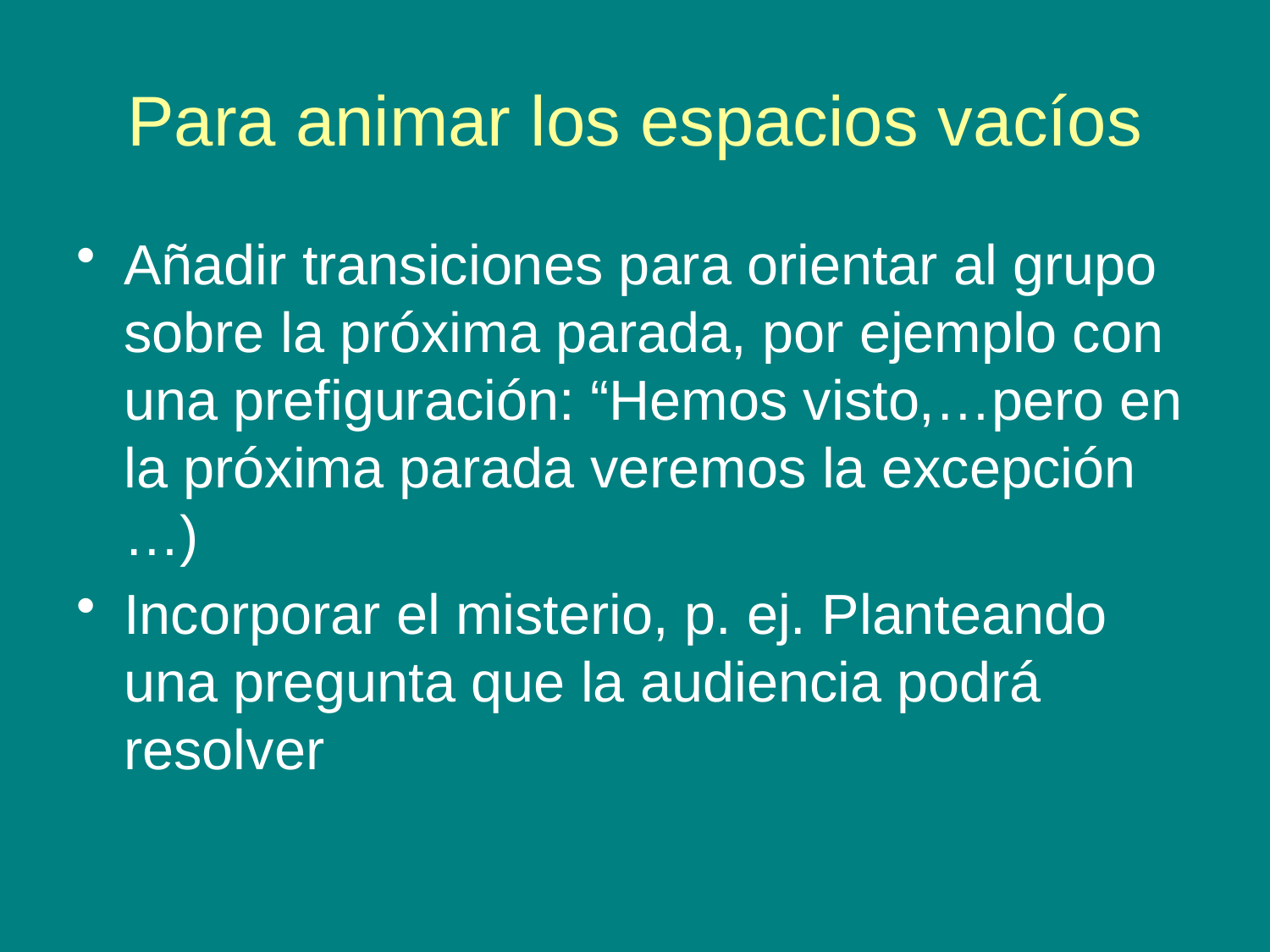

# Para animar los espacios vacíos
Añadir transiciones para orientar al grupo sobre la próxima parada, por ejemplo con una prefiguración: “Hemos visto,…pero en la próxima parada veremos la excepción …)
Incorporar el misterio, p. ej. Planteando una pregunta que la audiencia podrá resolver